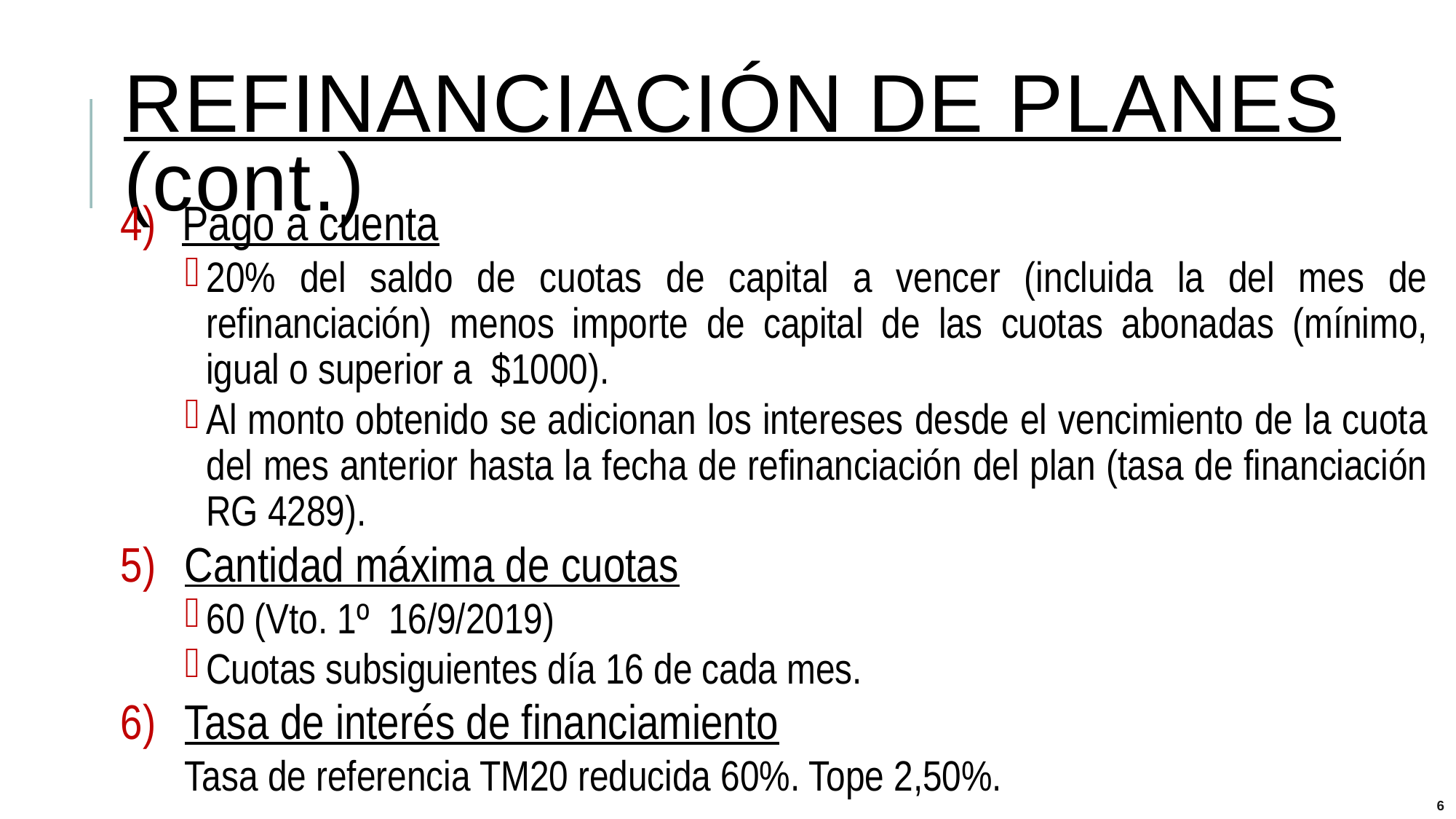

# REFINANCIACIÓN DE PLANES (cont.)
Pago a cuenta
20% del saldo de cuotas de capital a vencer (incluida la del mes de refinanciación) menos importe de capital de las cuotas abonadas (mínimo, igual o superior a  $1000).
Al monto obtenido se adicionan los intereses desde el vencimiento de la cuota del mes anterior hasta la fecha de refinanciación del plan (tasa de financiación RG 4289).
Cantidad máxima de cuotas
60 (Vto. 1º  16/9/2019)
Cuotas subsiguientes día 16 de cada mes.
Tasa de interés de financiamiento
Tasa de referencia TM20 reducida 60%. Tope 2,50%.
6